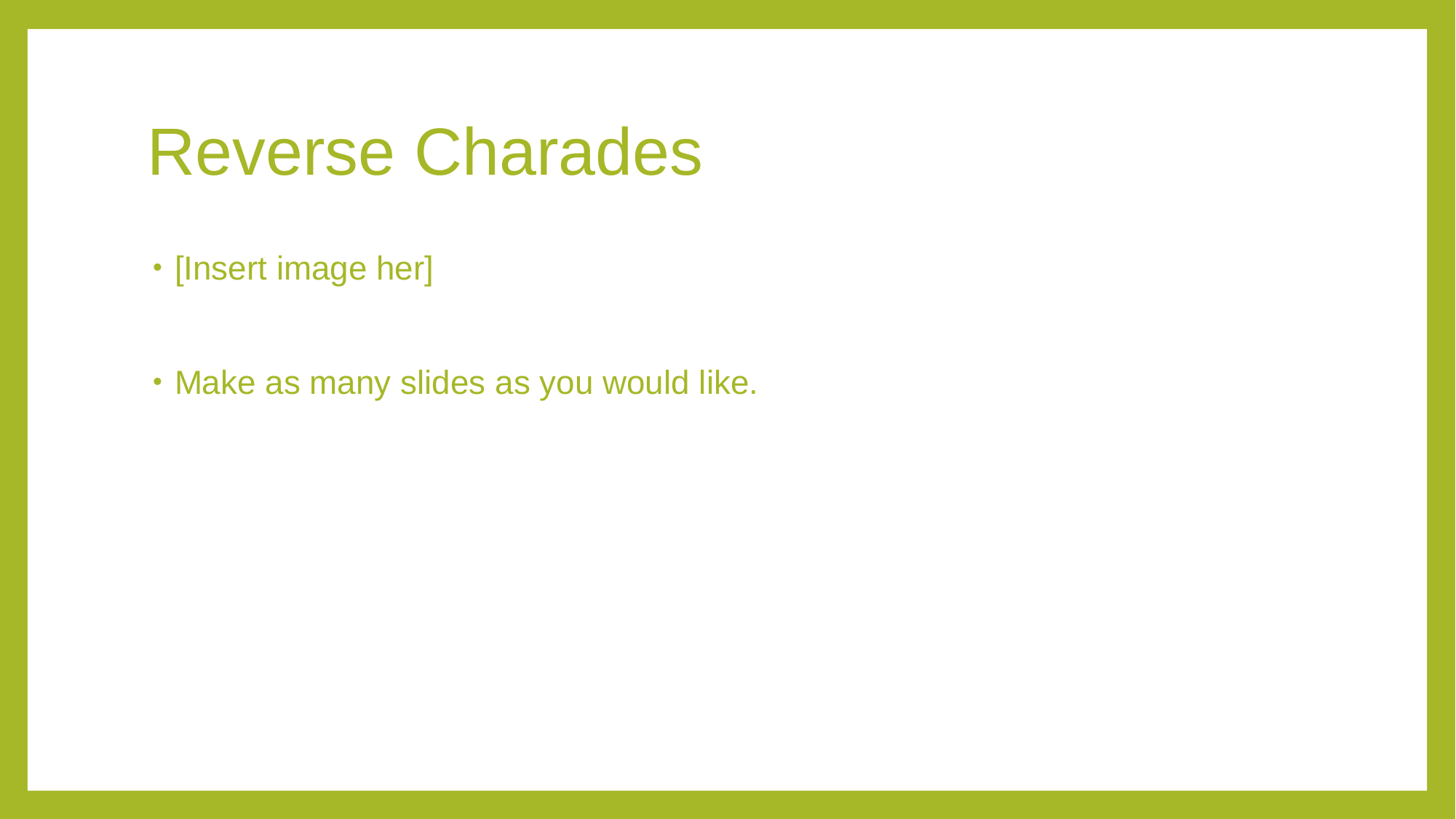

# Reverse Charades
[Insert image her]

Make as many slides as you would like.